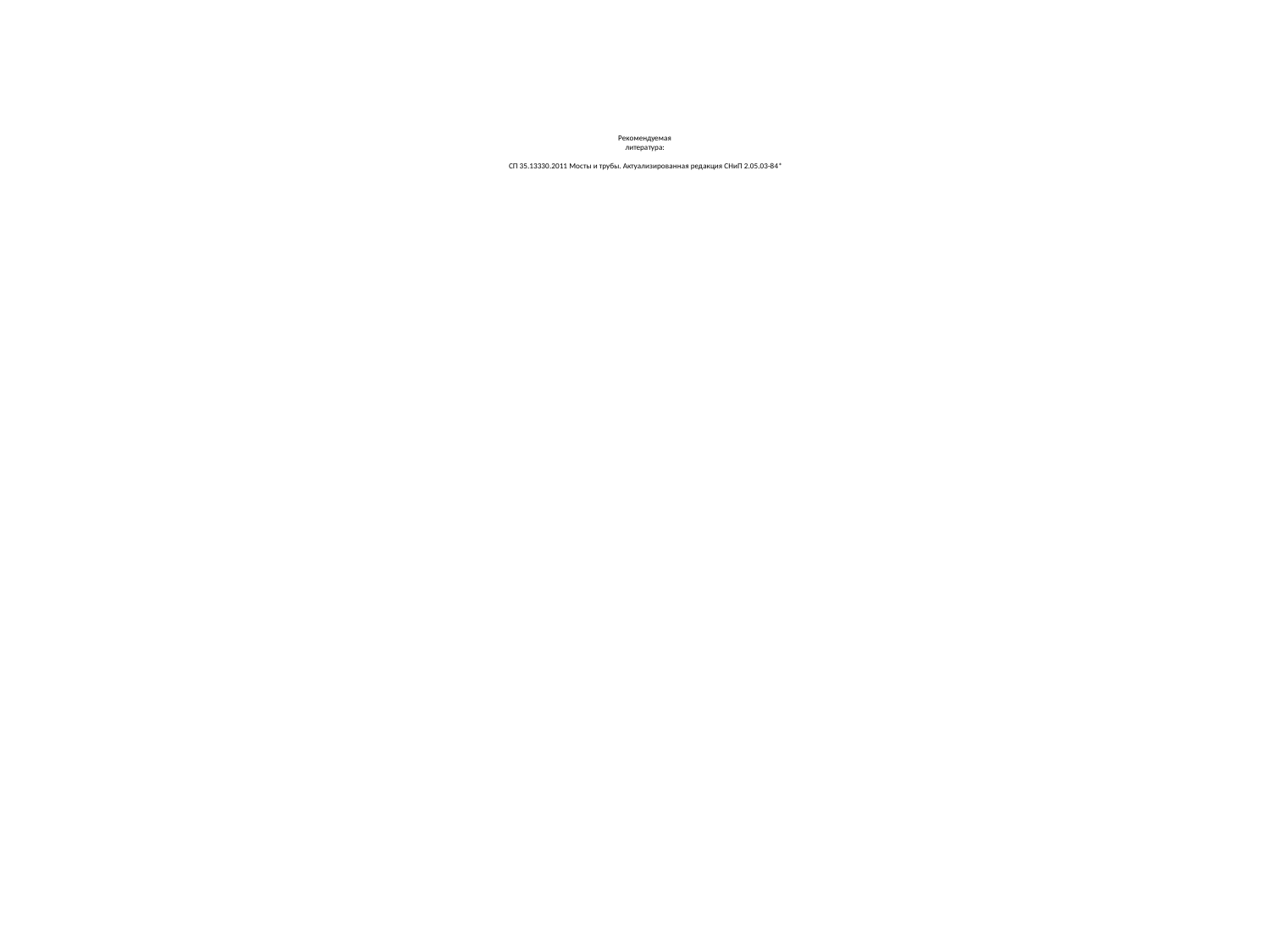

# Рекомендуемая литература: СП 35.13330.2011 Мосты и трубы. Актуализированная редакция СНиП 2.05.03-84*